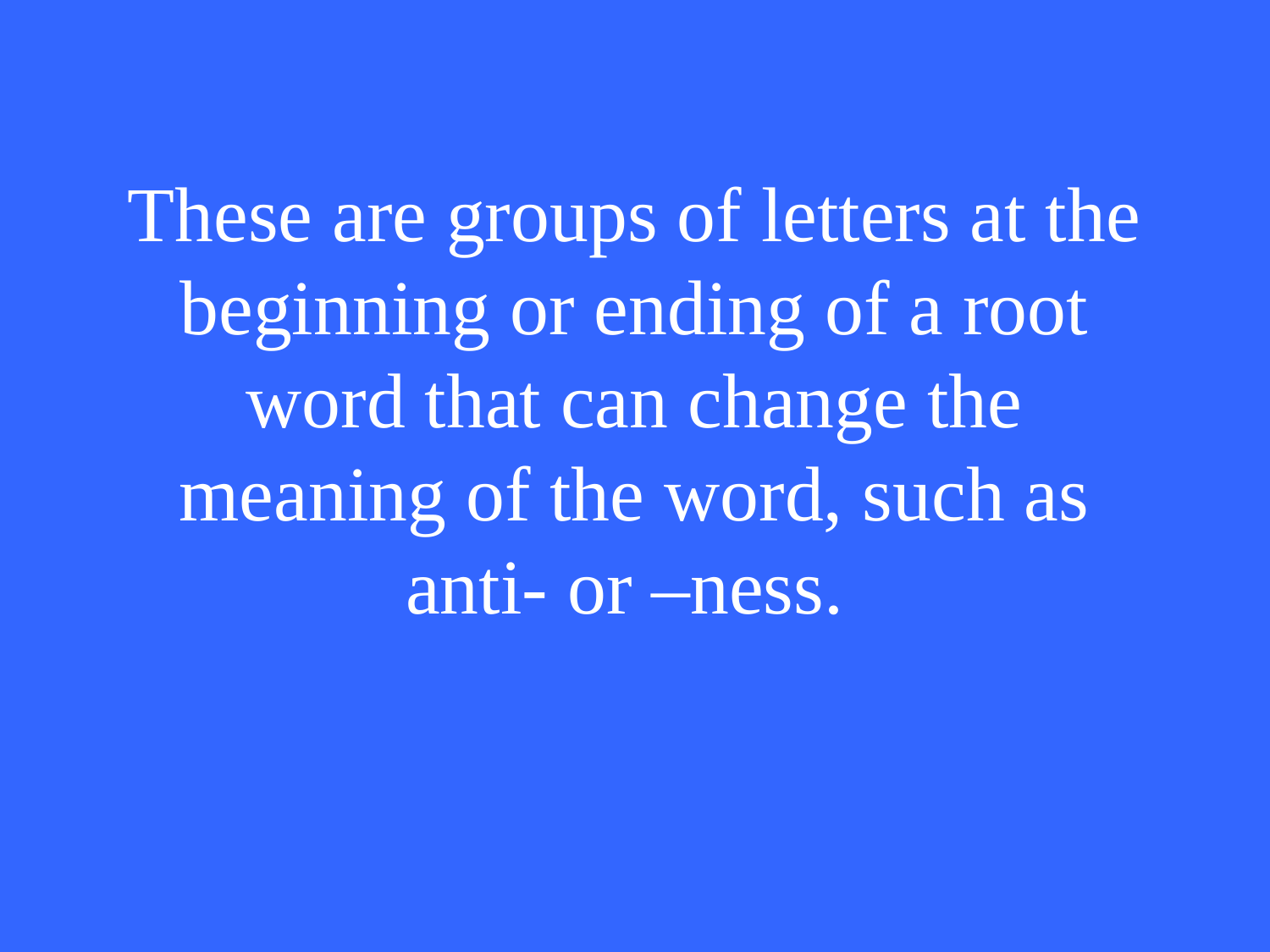

# These are groups of letters at the beginning or ending of a root word that can change the meaning of the word, such as anti- or –ness.